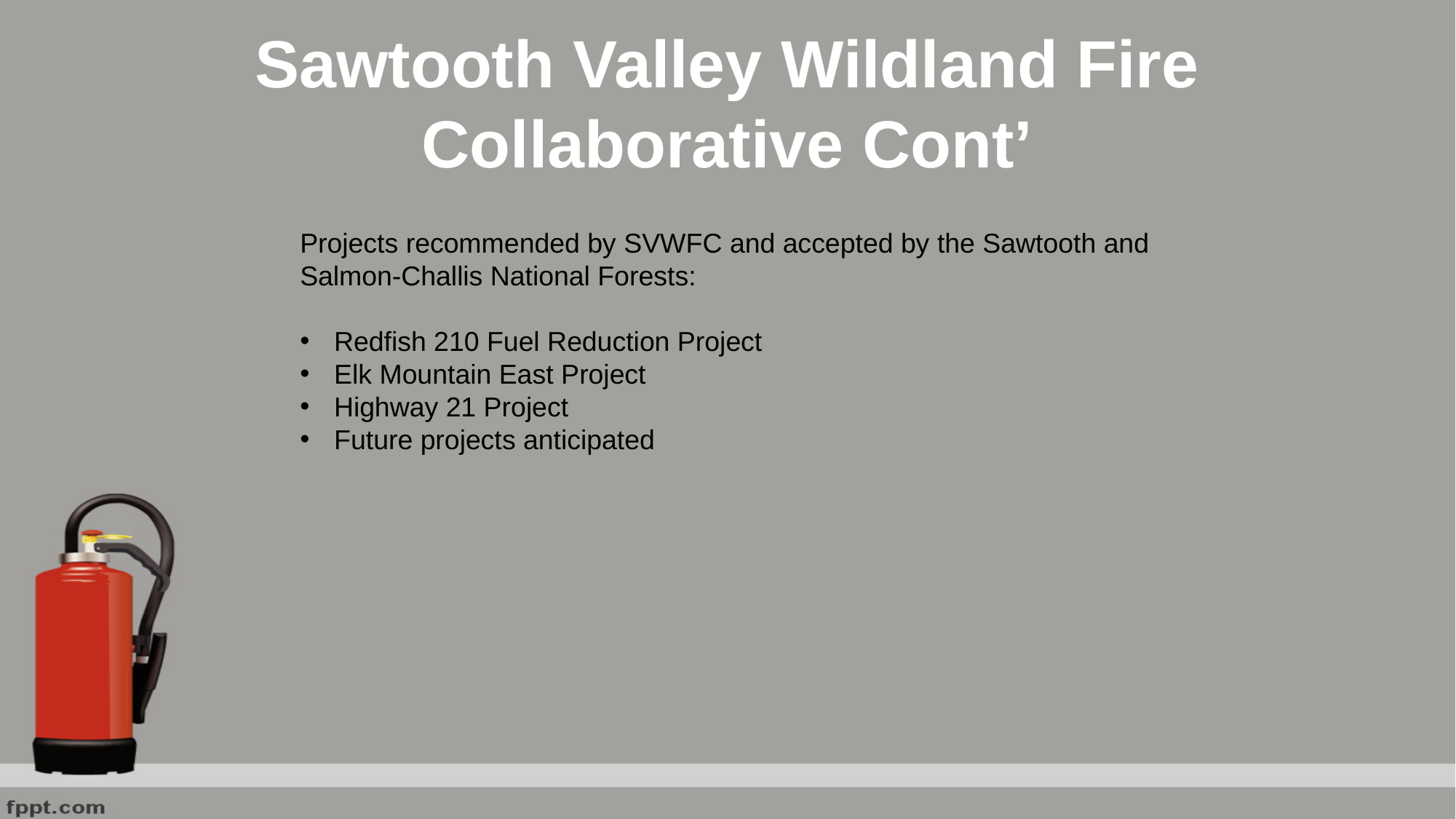

# Sawtooth Valley Wildland Fire Collaborative Cont’
Projects recommended by SVWFC and accepted by the Sawtooth and Salmon-Challis National Forests:

Redfish 210 Fuel Reduction Project
Elk Mountain East Project
Highway 21 Project
Future projects anticipated